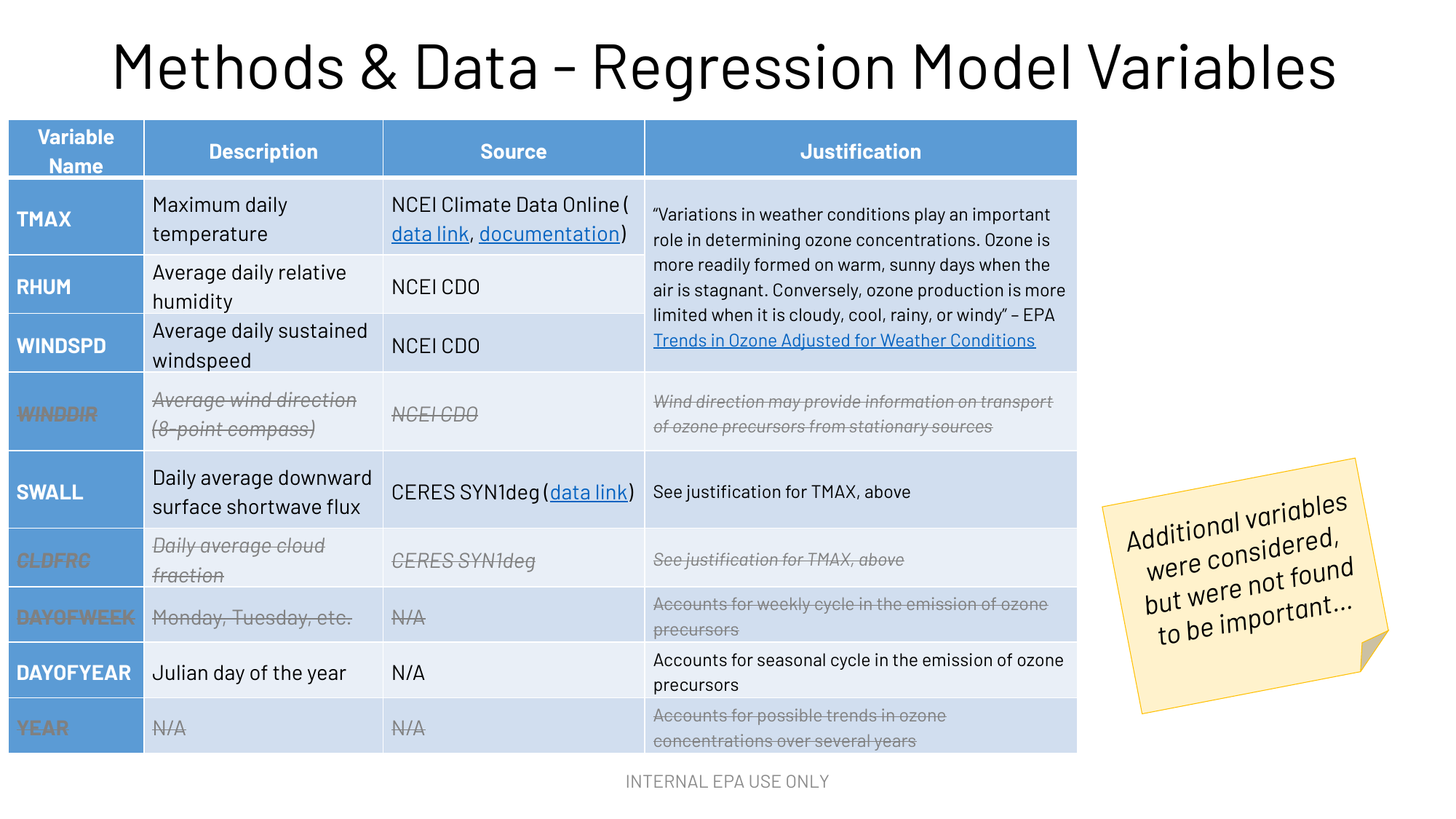

Methods & Data - Regression Model Variables
| Variable Name | Description | Source | Justification |
| --- | --- | --- | --- |
| TMAX | Maximum daily temperature | NCEI Climate Data Online (data link, documentation) | “Variations in weather conditions play an important role in determining ozone concentrations. Ozone is more readily formed on warm, sunny days when the air is stagnant. Conversely, ozone production is more limited when it is cloudy, cool, rainy, or windy” – EPA Trends in Ozone Adjusted for Weather Conditions |
| RHUM | Average daily relative humidity | NCEI CDO |  |
| WINDSPD | Average daily sustained windspeed | NCEI CDO |  |
| WINDDIR | Average wind direction (8-point compass) | NCEI CDO | Wind direction may provide information on transport of ozone precursors from stationary sources |
| SWALL | Daily average downward surface shortwave flux | CERES SYN1deg (data link) | See justification for TMAX, above |
| CLDFRC | Daily average cloud fraction | CERES SYN1deg | See justification for TMAX, above |
| DAYOFWEEK | Monday, Tuesday, etc. | N/A | Accounts for weekly cycle in the emission of ozone precursors |
| DAYOFYEAR | Julian day of the year | N/A | Accounts for seasonal cycle in the emission of ozone precursors |
| YEAR | N/A | N/A | Accounts for possible trends in ozone concentrations over several years |
Additional variables were considered, but were not found to be important…
INTERNAL EPA USE ONLY